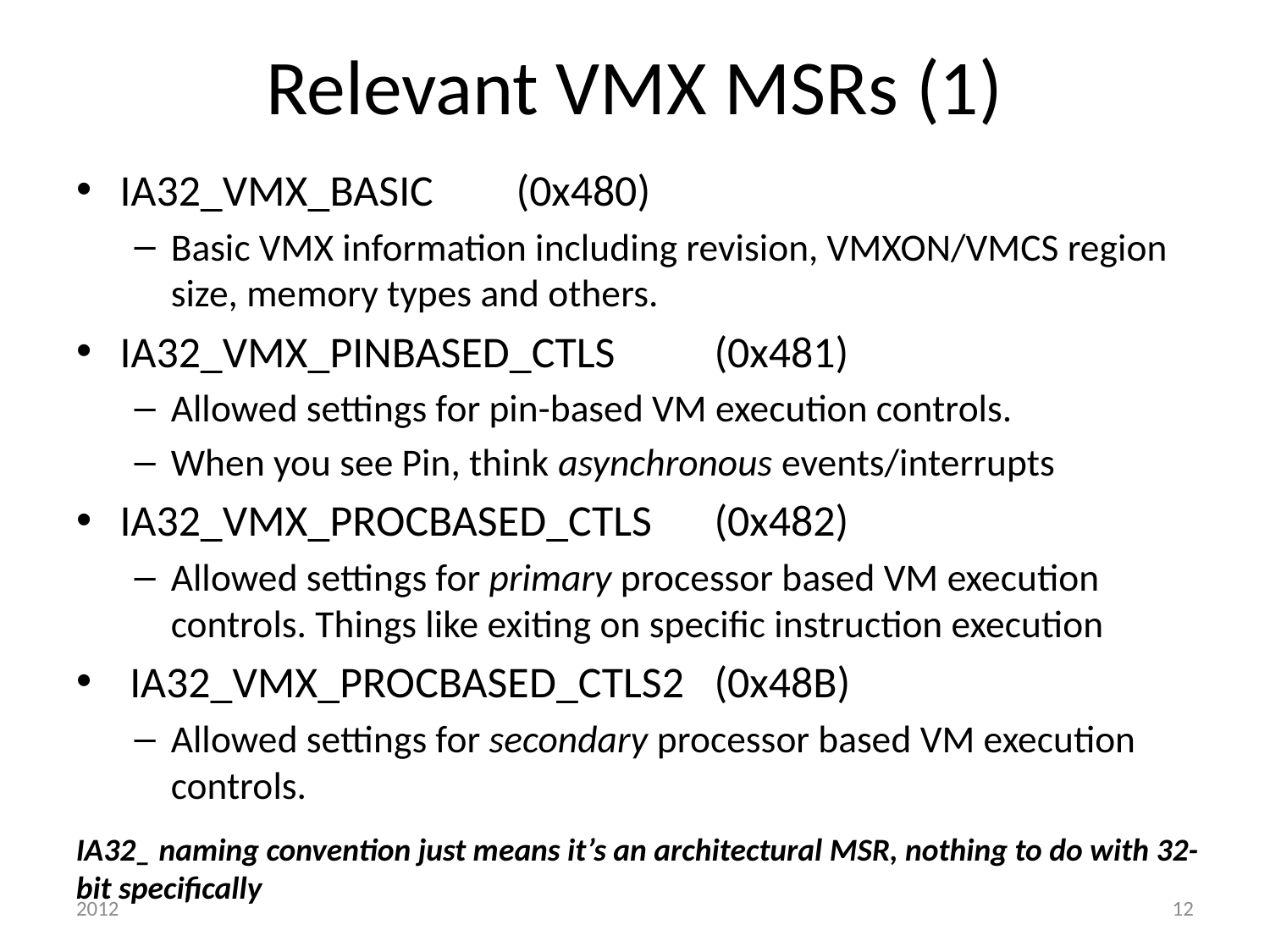

# Relevant VMX MSRs (1)
IA32_VMX_BASIC 							(0x480)
Basic VMX information including revision, VMXON/VMCS region size, memory types and others.
IA32_VMX_PINBASED_CTLS 				(0x481)
Allowed settings for pin-based VM execution controls.
When you see Pin, think asynchronous events/interrupts
IA32_VMX_PROCBASED_CTLS 			(0x482)
Allowed settings for primary processor based VM execution controls. Things like exiting on specific instruction execution
 IA32_VMX_PROCBASED_CTLS2 			(0x48B)
Allowed settings for secondary processor based VM execution controls.
IA32_ naming convention just means it’s an architectural MSR, nothing to do with 32-bit specifically
2012

12